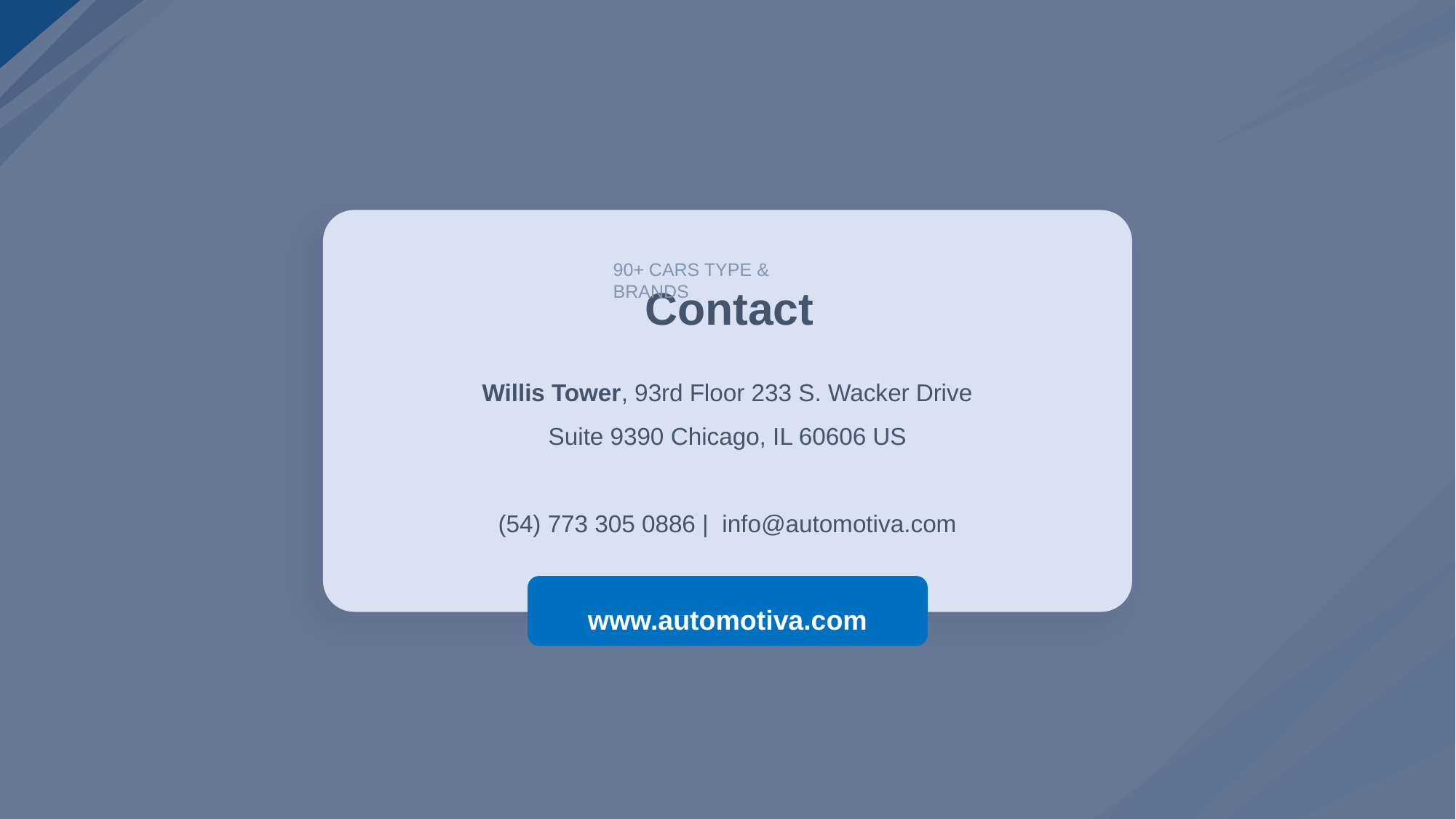

90+ CARS TYPE & BRANDS
# Contact
Willis Tower, 93rd Floor 233 S. Wacker Drive
Suite 9390 Chicago, IL 60606 US
(54) 773 305 0886 |  info@automotiva.com

www.automotiva.com